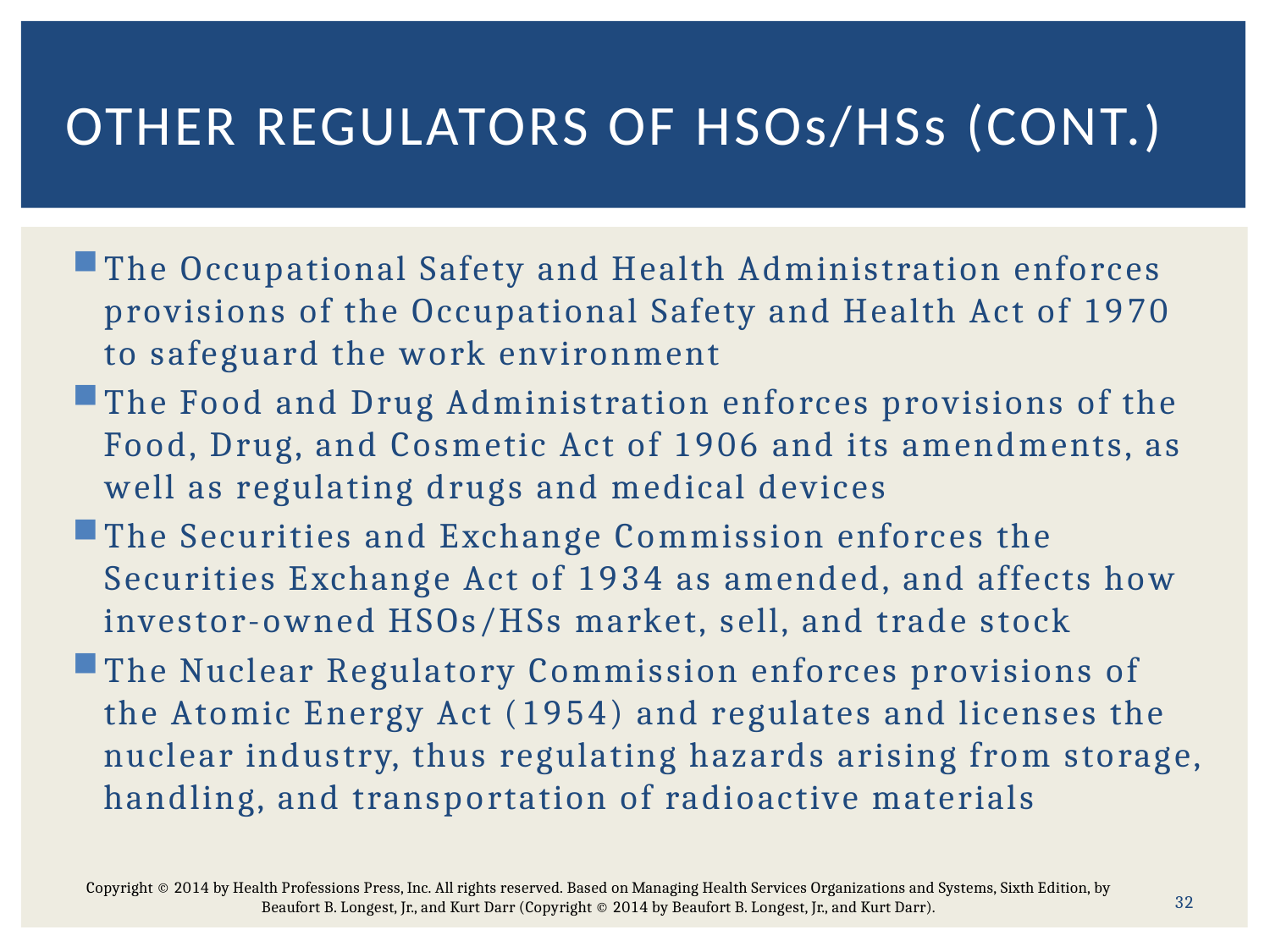

# Other regulators of HSOs/HSs (Cont.)
The Occupational Safety and Health Administration enforces provisions of the Occupational Safety and Health Act of 1970 to safeguard the work environment
The Food and Drug Administration enforces provisions of the Food, Drug, and Cosmetic Act of 1906 and its amendments, as well as regulating drugs and medical devices
The Securities and Exchange Commission enforces the Securities Exchange Act of 1934 as amended, and affects how investor-owned HSOs/HSs market, sell, and trade stock
The Nuclear Regulatory Commission enforces provisions of the Atomic Energy Act (1954) and regulates and licenses the nuclear industry, thus regulating hazards arising from storage, handling, and transportation of radioactive materials

Copyright © 2014 by Health Professions Press, Inc. All rights reserved. Based on Managing Health Services Organizations and Systems, Sixth Edition, by Beaufort B. Longest, Jr., and Kurt Darr (Copyright © 2014 by Beaufort B. Longest, Jr., and Kurt Darr).
32